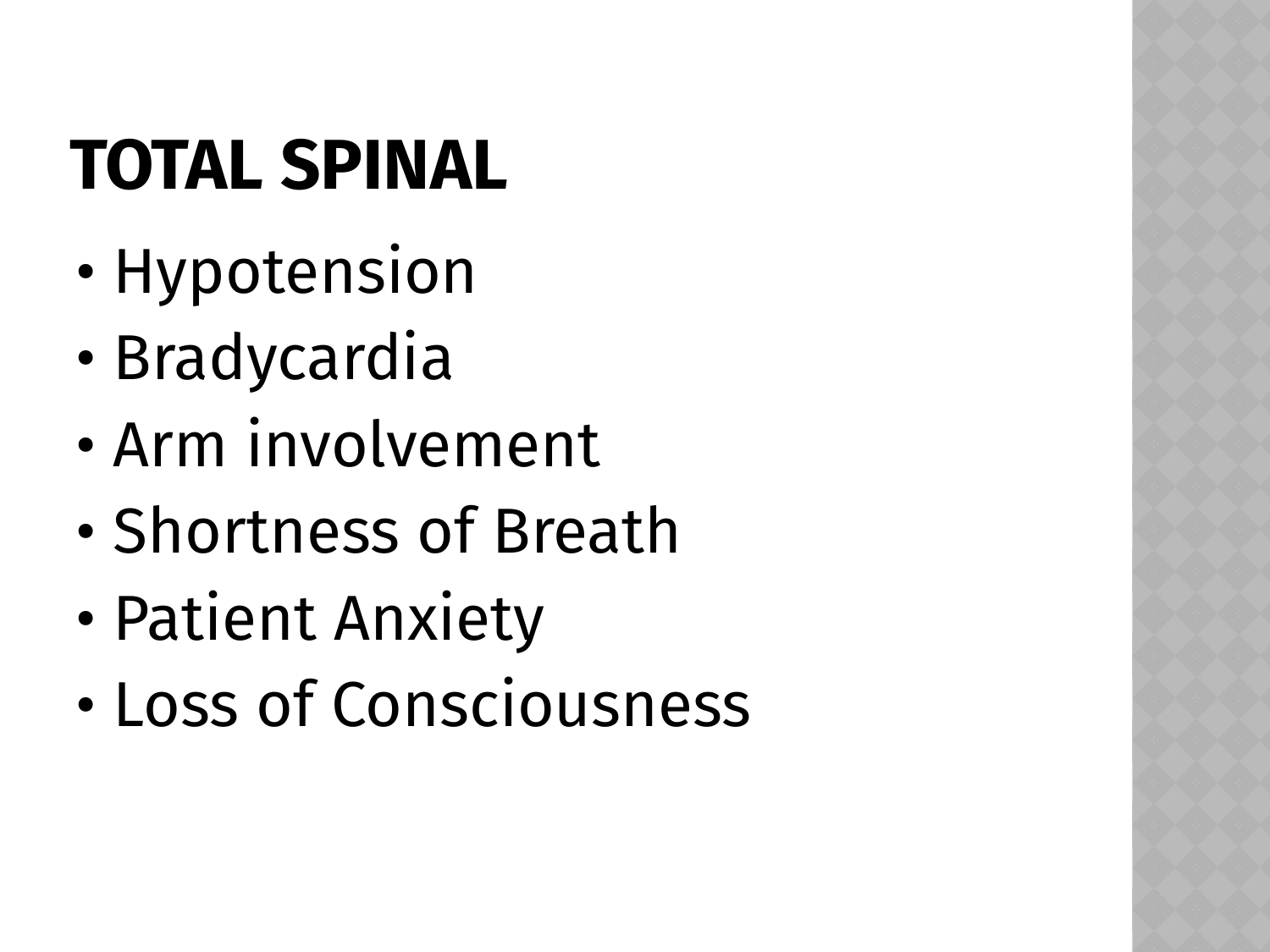

# Total Spinal
• Hypotension
• Bradycardia
• Arm involvement
• Shortness of Breath
• Patient Anxiety
• Loss of Consciousness